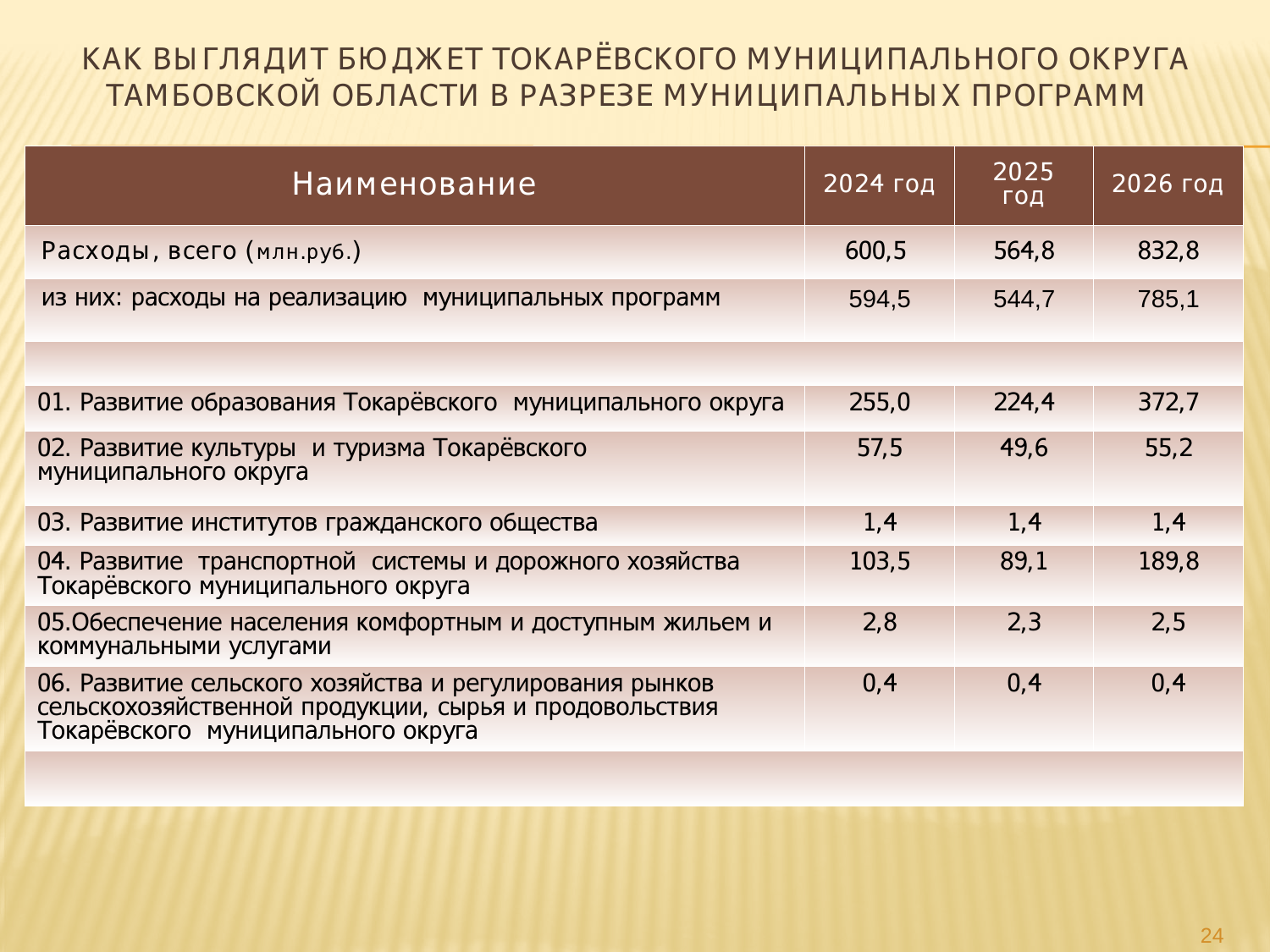

# Как выглядит бюджет ТокарЁвского муниципального округа Тамбовской области в разрезе муниципальных программ
| Наименование | 2024 год | 2025 год | 2026 год |
| --- | --- | --- | --- |
| Расходы, всего (млн.руб.) | 600,5 | 564,8 | 832,8 |
| из них: расходы на реализацию муниципальных программ | 594,5 | 544,7 | 785,1 |
|  |  |  |  |
| 01. Развитие образования Токарёвского муниципального округа | 255,0 | 224,4 | 372,7 |
| 02. Развитие культуры и туризма Токарёвского муниципального округа | 57,5 | 49,6 | 55,2 |
| 03. Развитие институтов гражданского общества | 1,4 | 1,4 | 1,4 |
| 04. Развитие транспортной системы и дорожного хозяйства Токарёвского муниципального округа | 103,5 | 89,1 | 189,8 |
| 05.Обеспечение населения комфортным и доступным жильем и коммунальными услугами | 2,8 | 2,3 | 2,5 |
| 06. Развитие сельского хозяйства и регулирования рынков сельскохозяйственной продукции, сырья и продовольствия Токарёвского муниципального округа | 0,4 | 0,4 | 0,4 |
|  |  |  |  |
24